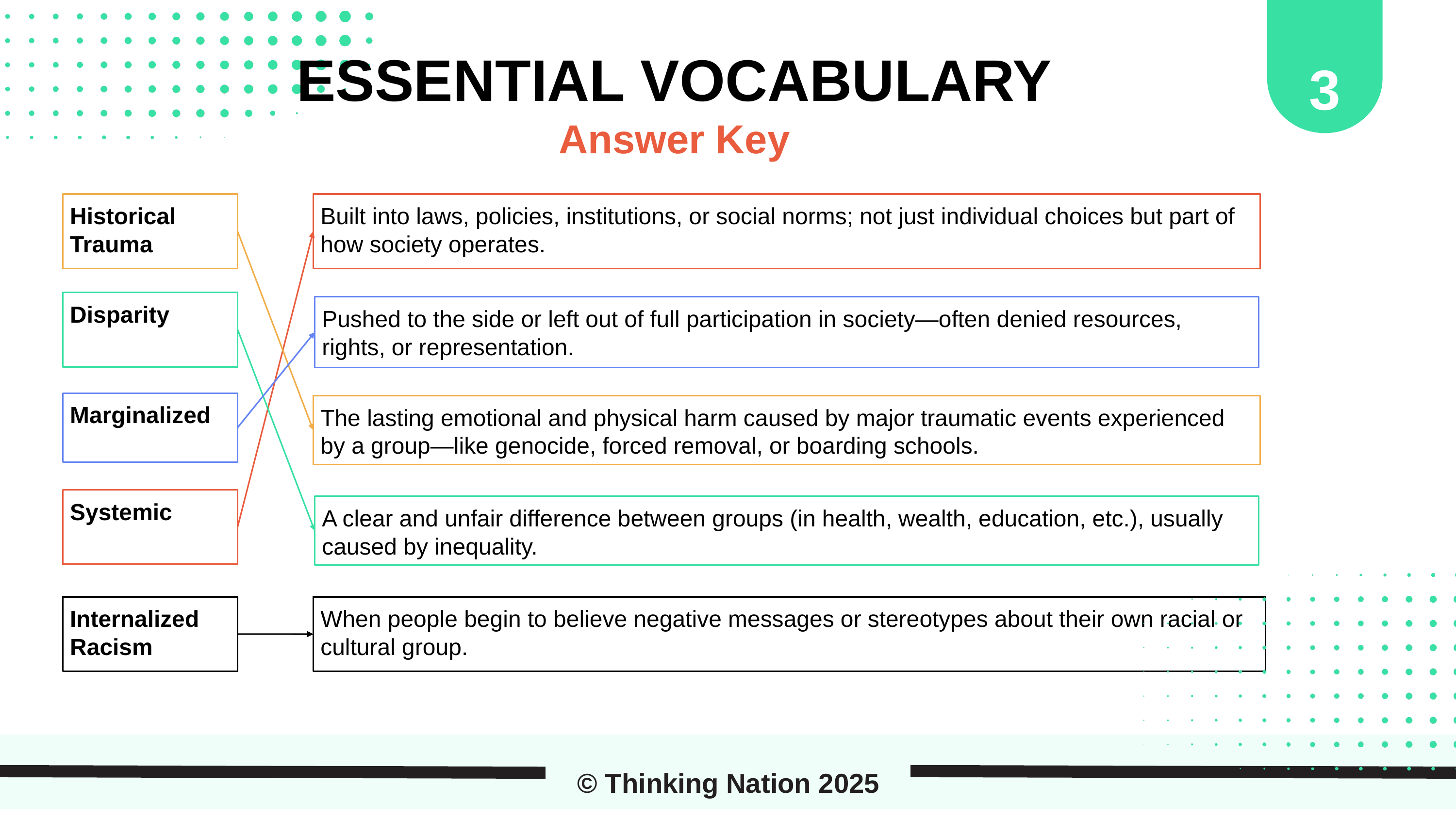

3
ESSENTIAL VOCABULARY
Answer Key
Historical Trauma
Built into laws, policies, institutions, or social norms; not just individual choices but part of how society operates.

Disparity
Pushed to the side or left out of full participation in society—often denied resources, rights, or representation.

Marginalized
The lasting emotional and physical harm caused by major traumatic events experienced by a group—like genocide, forced removal, or boarding schools.

Systemic
A clear and unfair difference between groups (in health, wealth, education, etc.), usually caused by inequality.

Internalized Racism
When people begin to believe negative messages or stereotypes about their own racial or cultural group.

© Thinking Nation 2025